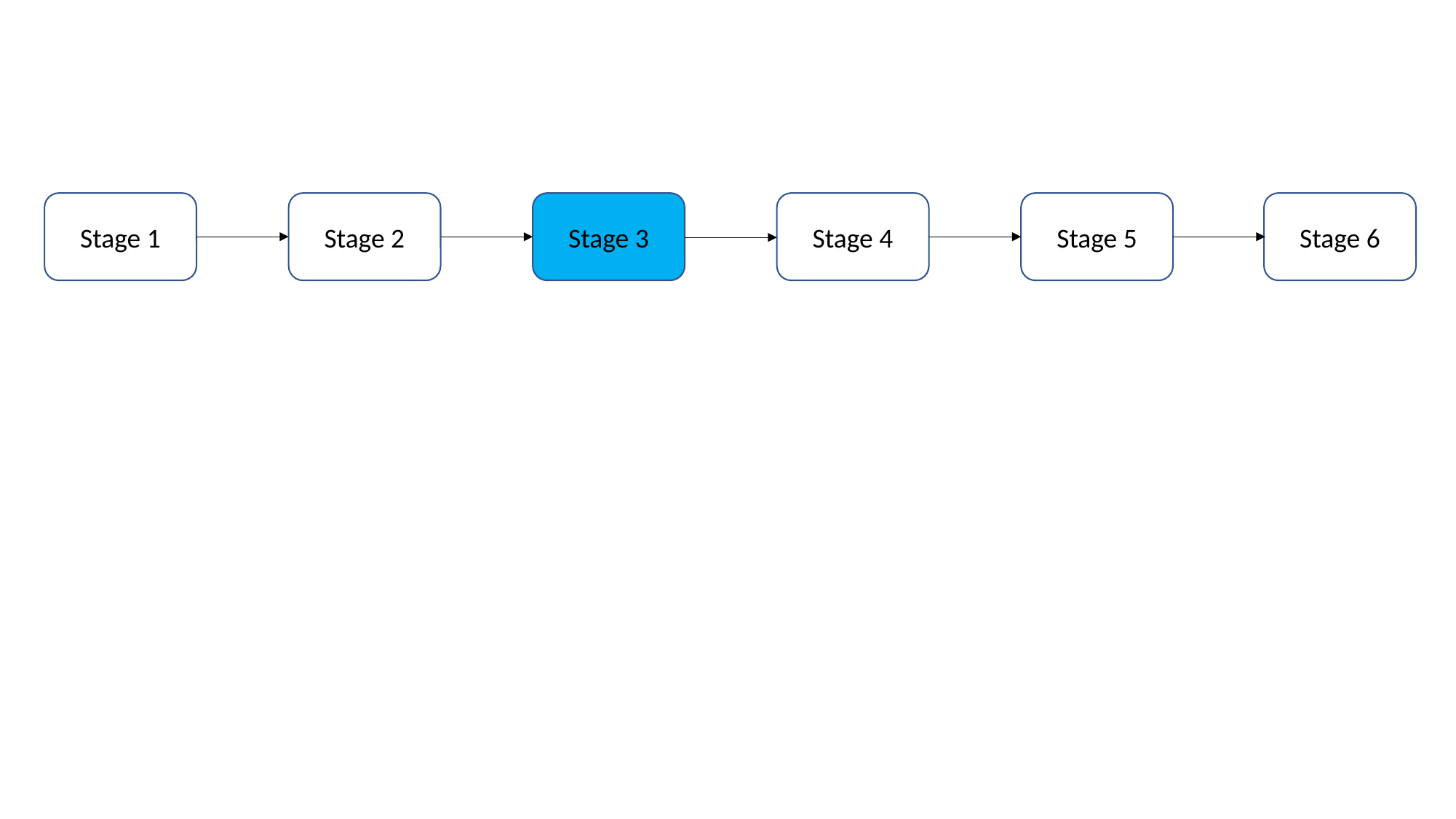

Stage 6
Stage 5
Stage 4
Stage 3
Stage 1
Stage 2